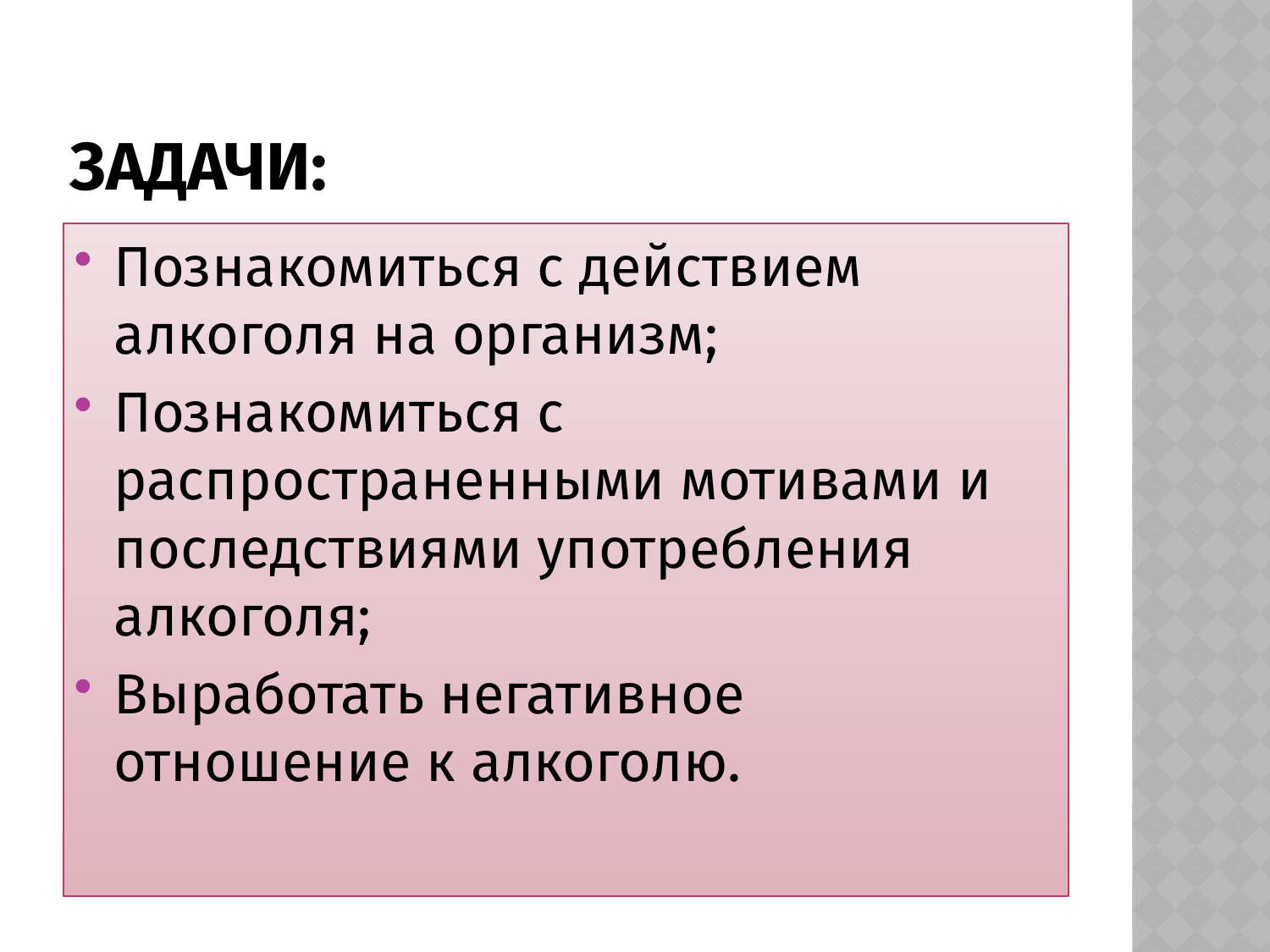

# задачи:
Познакомиться с действием алкоголя на организм;
Познакомиться с распространенными мотивами и последствиями употребления алкоголя;
Выработать негативное отношение к алкоголю.